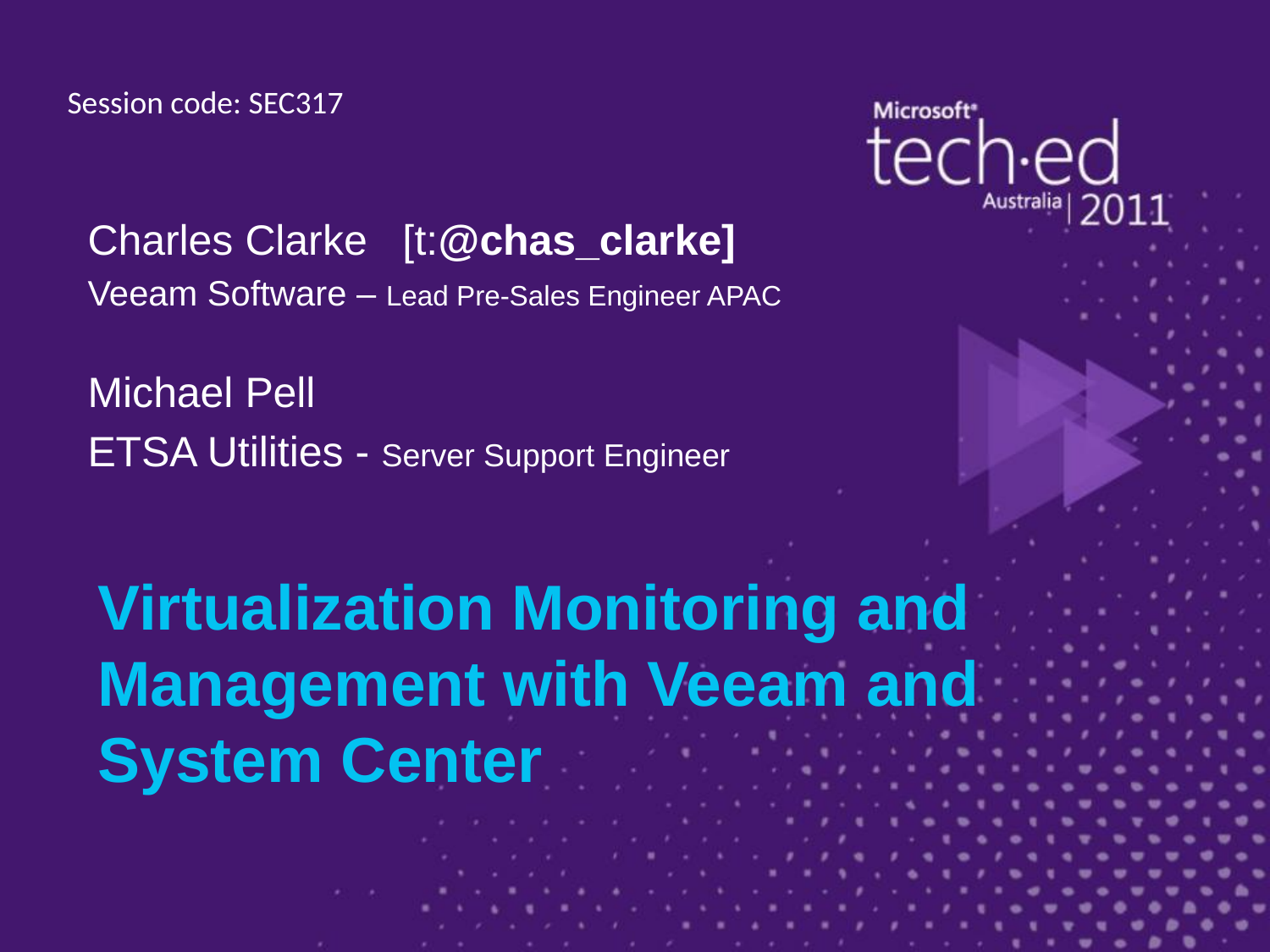

Session code: SEC317
Charles Clarke   [t:@chas_clarke]
Veeam Software – Lead Pre-Sales Engineer APAC

Michael Pell
ETSA Utilities - Server Support Engineer
# Virtualization Monitoring and Management with Veeam and System Center